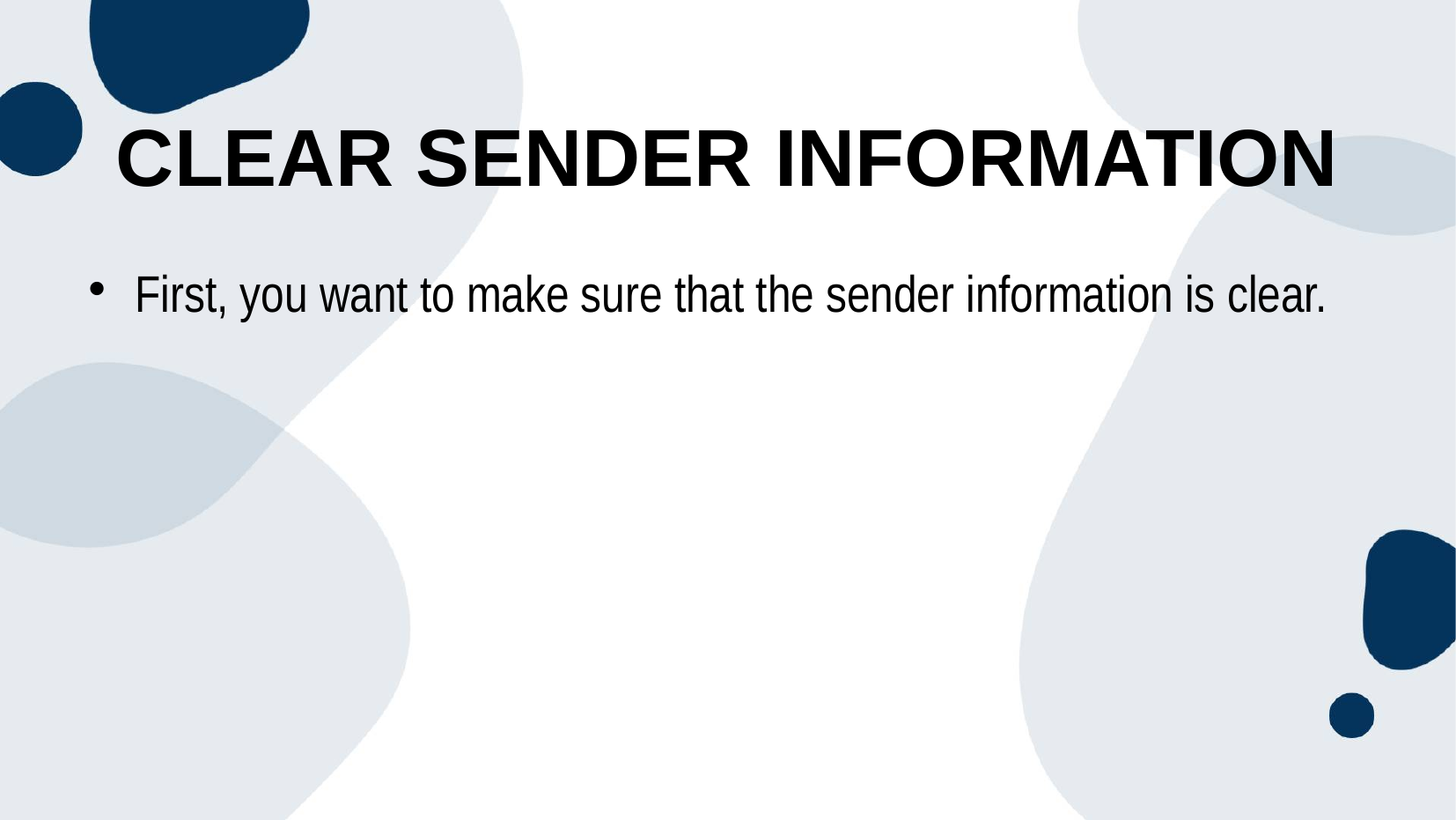

# Clear sender information
First, you want to make sure that the sender information is clear.